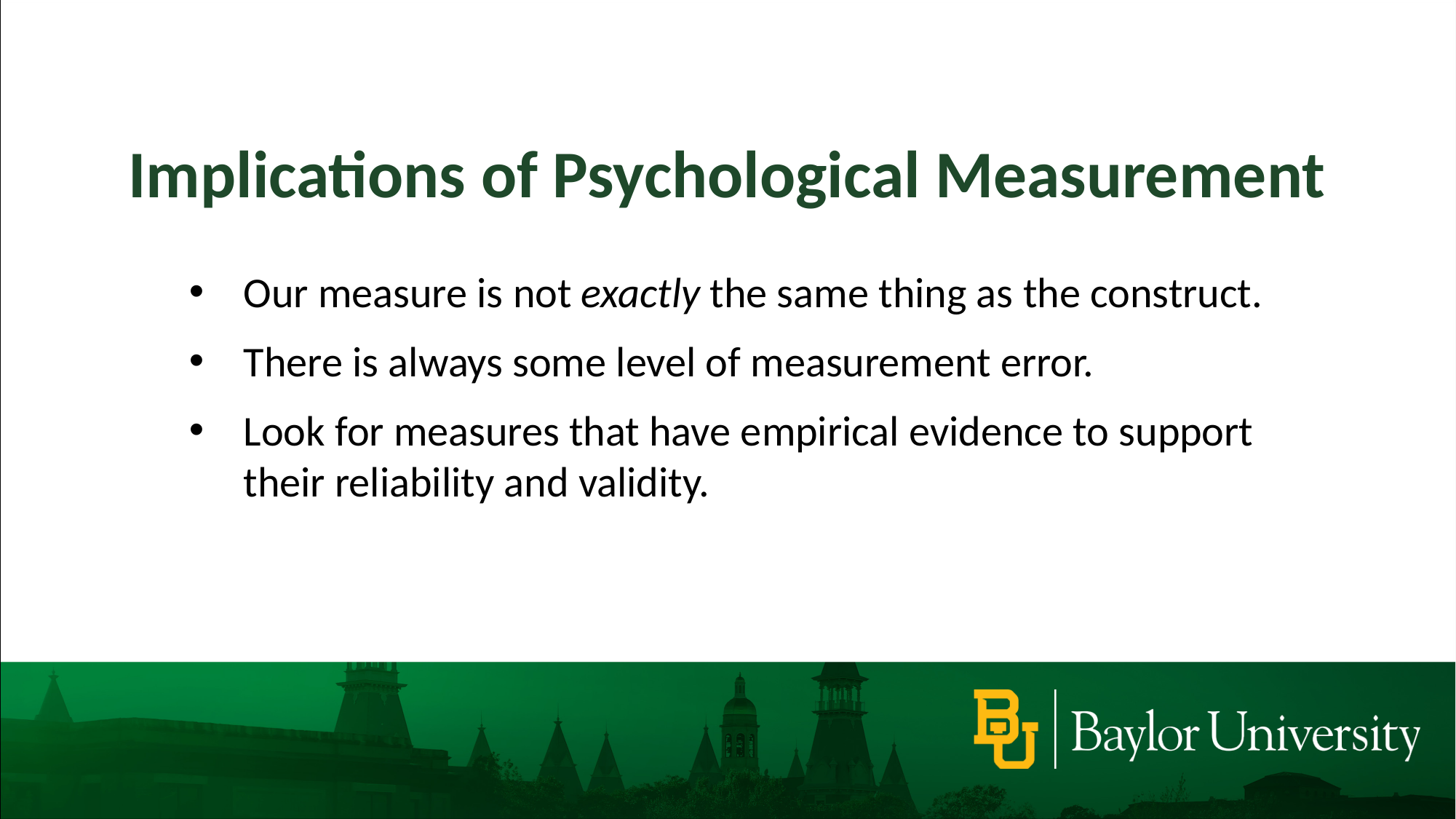

Implications of Psychological Measurement
Our measure is not exactly the same thing as the construct.
There is always some level of measurement error.
Look for measures that have empirical evidence to support their reliability and validity.